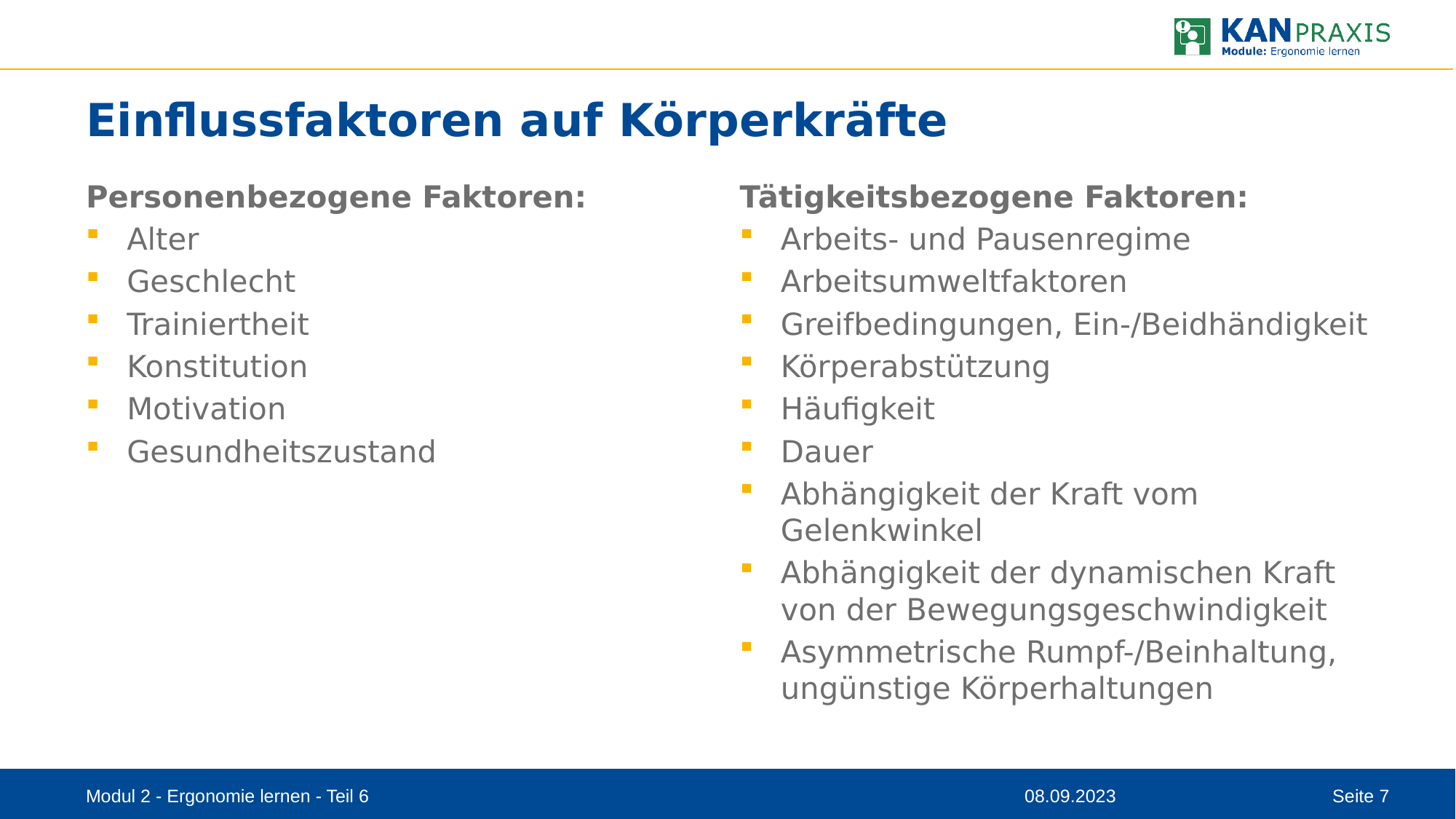

# Einflussfaktoren auf Körperkräfte
Personenbezogene Faktoren:
Alter
Geschlecht
Trainiertheit
Konstitution
Motivation
Gesundheitszustand
Tätigkeitsbezogene Faktoren:
Arbeits- und Pausenregime
Arbeitsumweltfaktoren
Greifbedingungen, Ein-/Beidhändigkeit
Körperabstützung
Häufigkeit
Dauer
Abhängigkeit der Kraft vom Gelenkwinkel
Abhängigkeit der dynamischen Kraft von der Bewegungsgeschwindigkeit
Asymmetrische Rumpf-/Beinhaltung, ungünstige Körperhaltungen
Modul 2 - Ergonomie lernen - Teil 6
08.09.2023
Seite 7